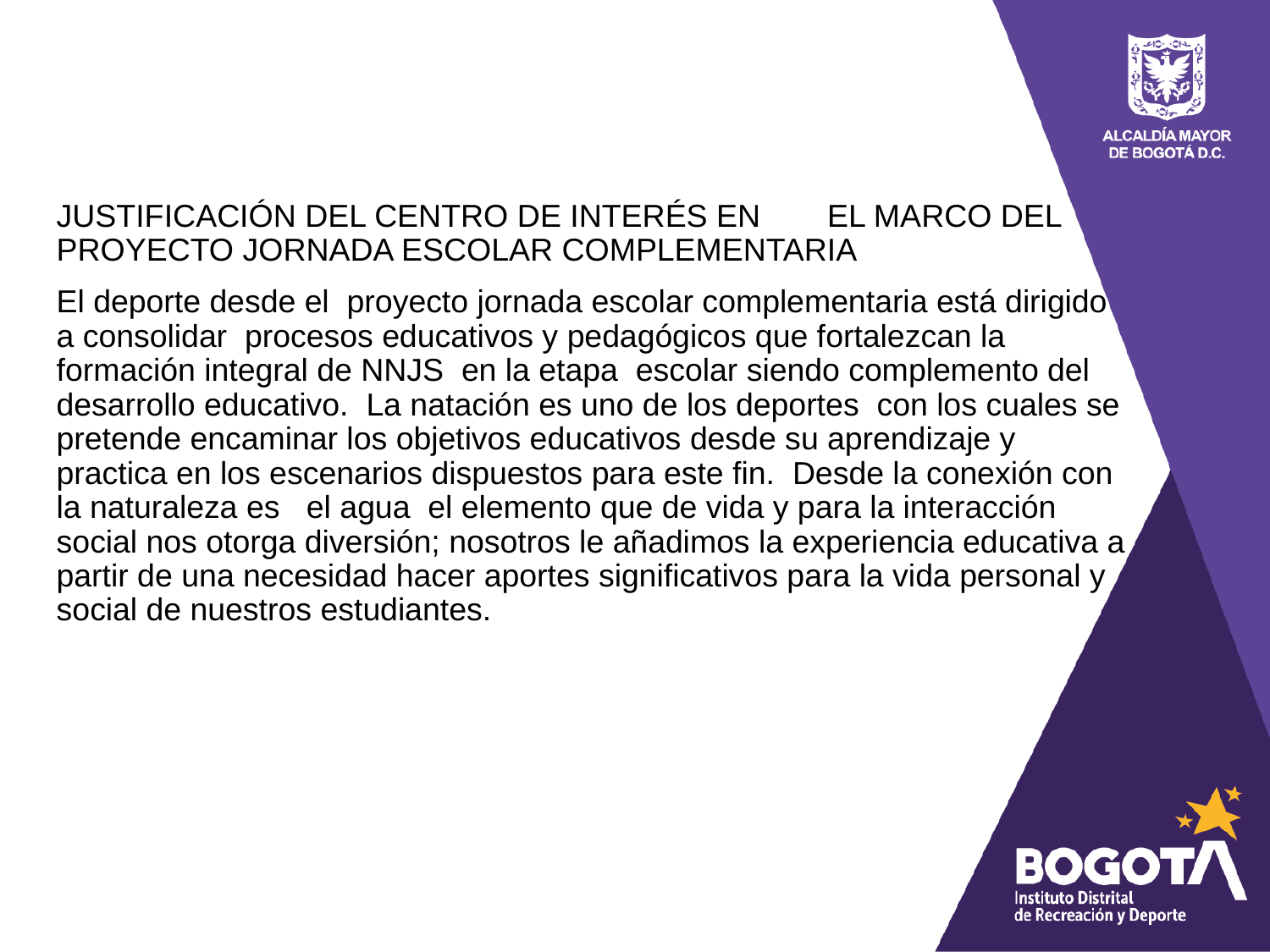

JUSTIFICACIÓN DEL CENTRO DE INTERÉS EN	 EL MARCO DEL PROYECTO JORNADA ESCOLAR COMPLEMENTARIA
El deporte desde el  proyecto jornada escolar complementaria está dirigido a consolidar  procesos educativos y pedagógicos que fortalezcan la formación integral de NNJS  en la etapa  escolar siendo complemento del desarrollo educativo.  La natación es uno de los deportes  con los cuales se pretende encaminar los objetivos educativos desde su aprendizaje y practica en los escenarios dispuestos para este fin.  Desde la conexión con la naturaleza es   el agua  el elemento que de vida y para la interacción social nos otorga diversión; nosotros le añadimos la experiencia educativa a partir de una necesidad hacer aportes significativos para la vida personal y social de nuestros estudiantes.